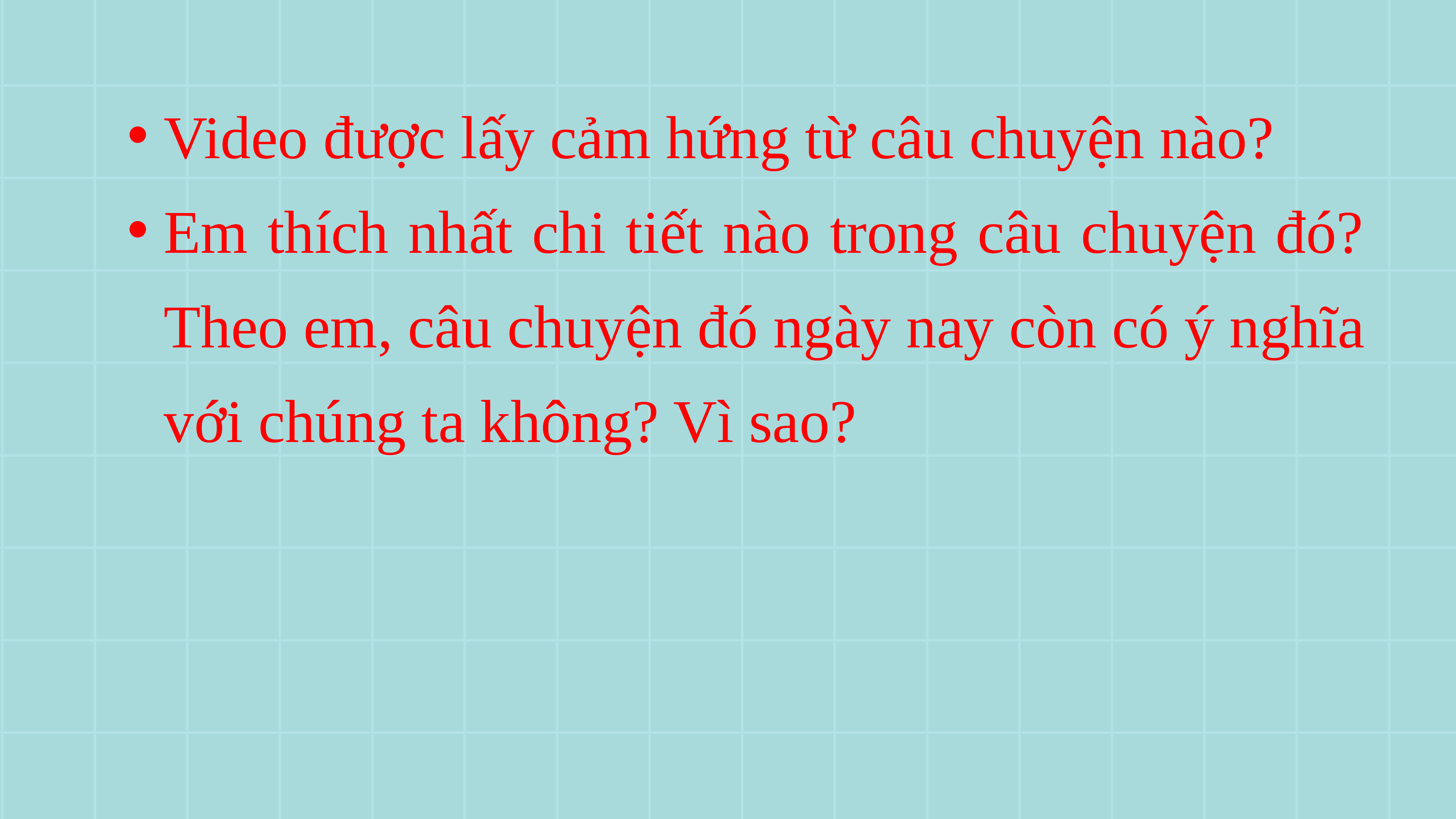

Video được lấy cảm hứng từ câu chuyện nào?
Em thích nhất chi tiết nào trong câu chuyện đó? Theo em, câu chuyện đó ngày nay còn có ý nghĩa với chúng ta không? Vì sao?